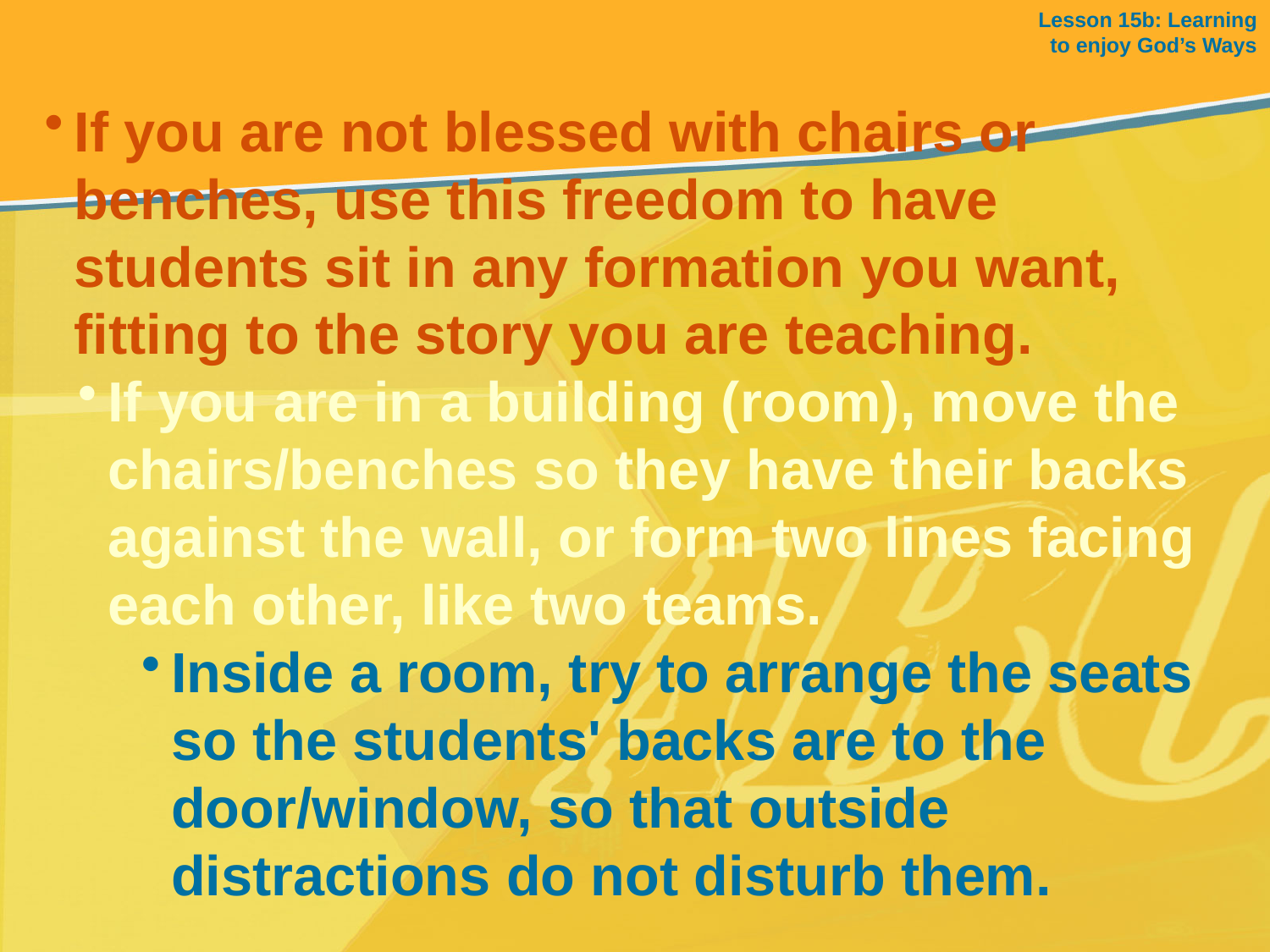

Lesson 15b: Learning to enjoy God’s Ways
If you are not blessed with chairs or benches, use this freedom to have students sit in any formation you want, fitting to the story you are teaching.
If you are in a building (room), move the chairs/benches so they have their backs against the wall, or form two lines facing each other, like two teams.
Inside a room, try to arrange the seats so the students' backs are to the door/window, so that outside distractions do not disturb them.